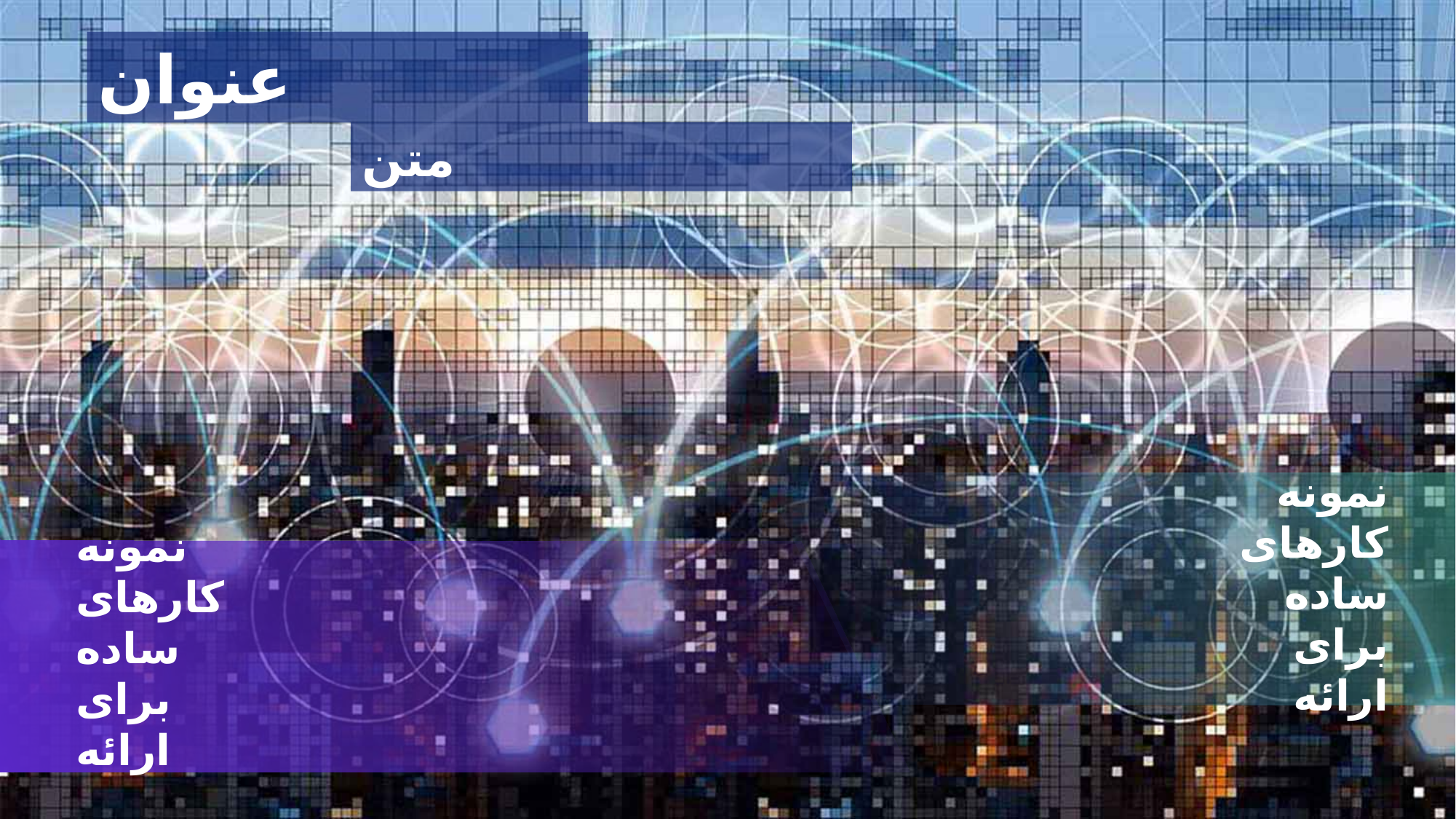

عنوان
متن

نمونه کارهای ساده برای ارائه

نمونه کارهای ساده برای ارائه